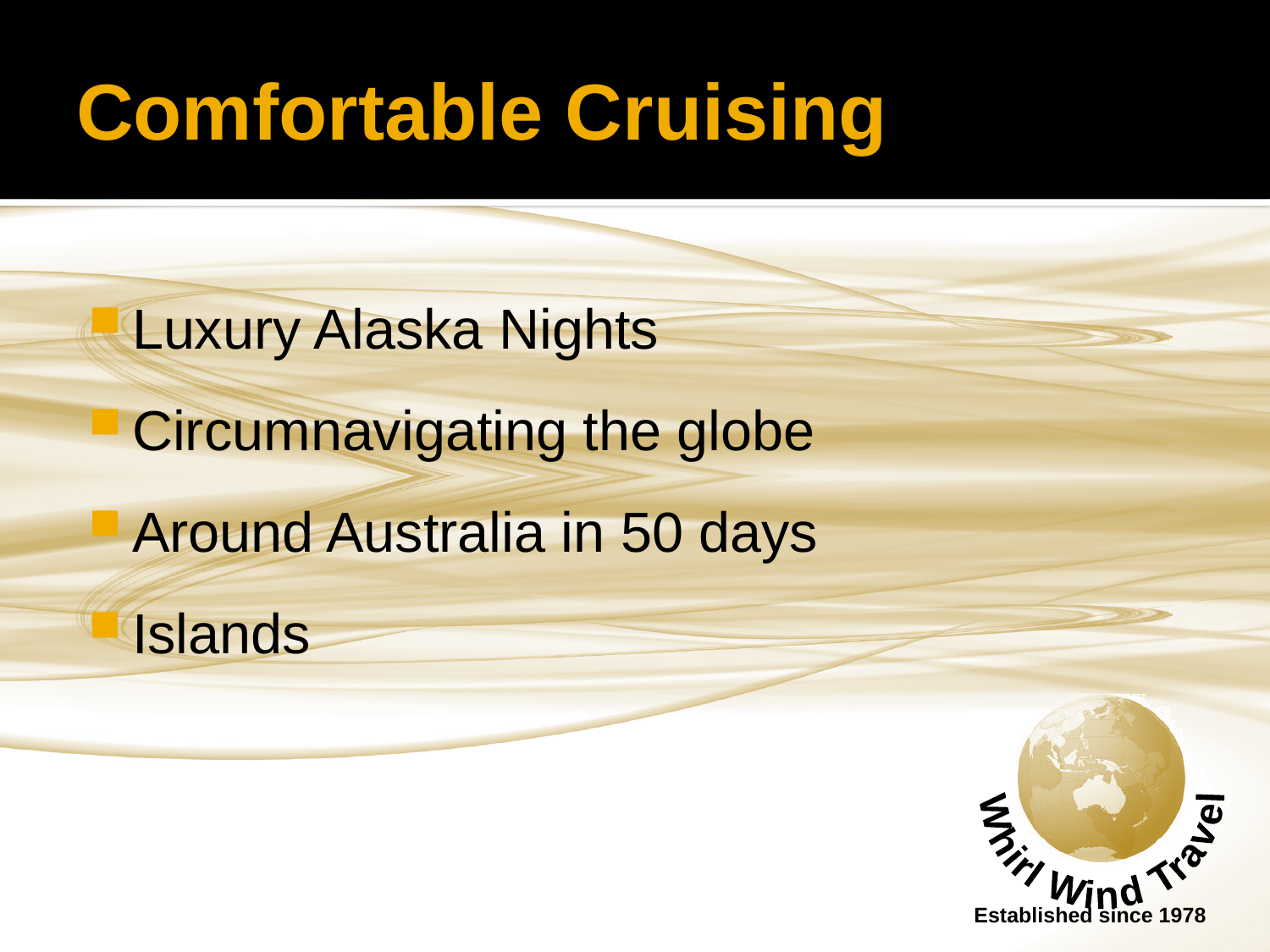

# Comfortable Cruising
Luxury Alaska Nights
Circumnavigating the globe
Around Australia in 50 days
Islands